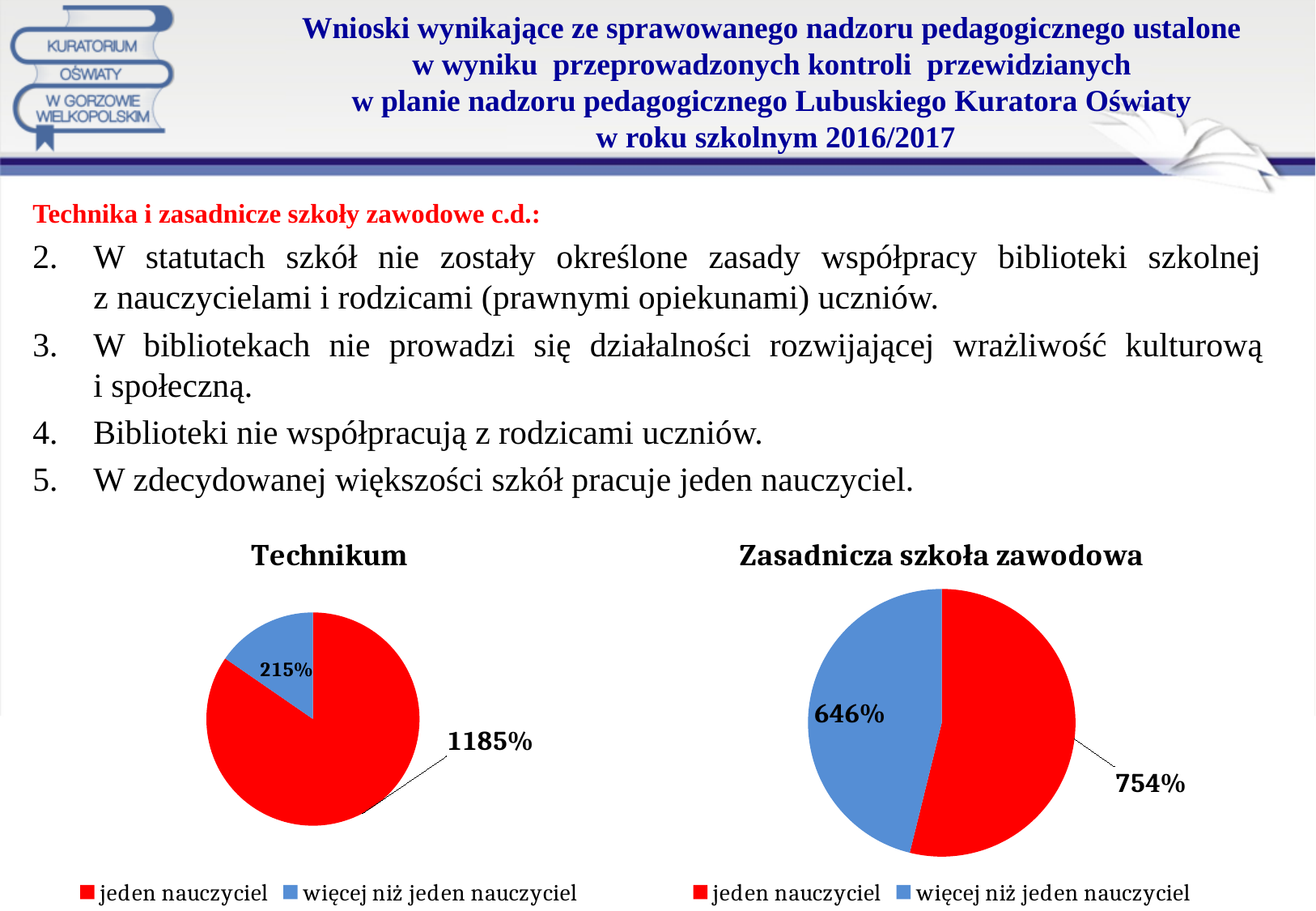

# Wnioski wynikające ze sprawowanego nadzoru pedagogicznego ustalone w wyniku  przeprowadzonych kontroli  przewidzianych w planie nadzoru pedagogicznego Lubuskiego Kuratora Oświaty w roku szkolnym 2016/2017
Technika i zasadnicze szkoły zawodowe c.d.:
W statutach szkół nie zostały określone zasady współpracy biblioteki szkolnej
z nauczycielami i rodzicami (prawnymi opiekunami) uczniów.
W bibliotekach nie prowadzi się działalności rozwijającej wrażliwość kulturową
i społeczną.
Biblioteki nie współpracują z rodzicami uczniów.
W zdecydowanej większości szkół pracuje jeden nauczyciel.

### Chart:

| Category |  |
|---|---|
| jeden nauczyciel | 11.0 |
| więcej niż jeden nauczyciel | 2.0 |

### Chart:

| Category |  |
|---|---|
| jeden nauczyciel | 7.0 |
| więcej niż jeden nauczyciel | 6.0 |